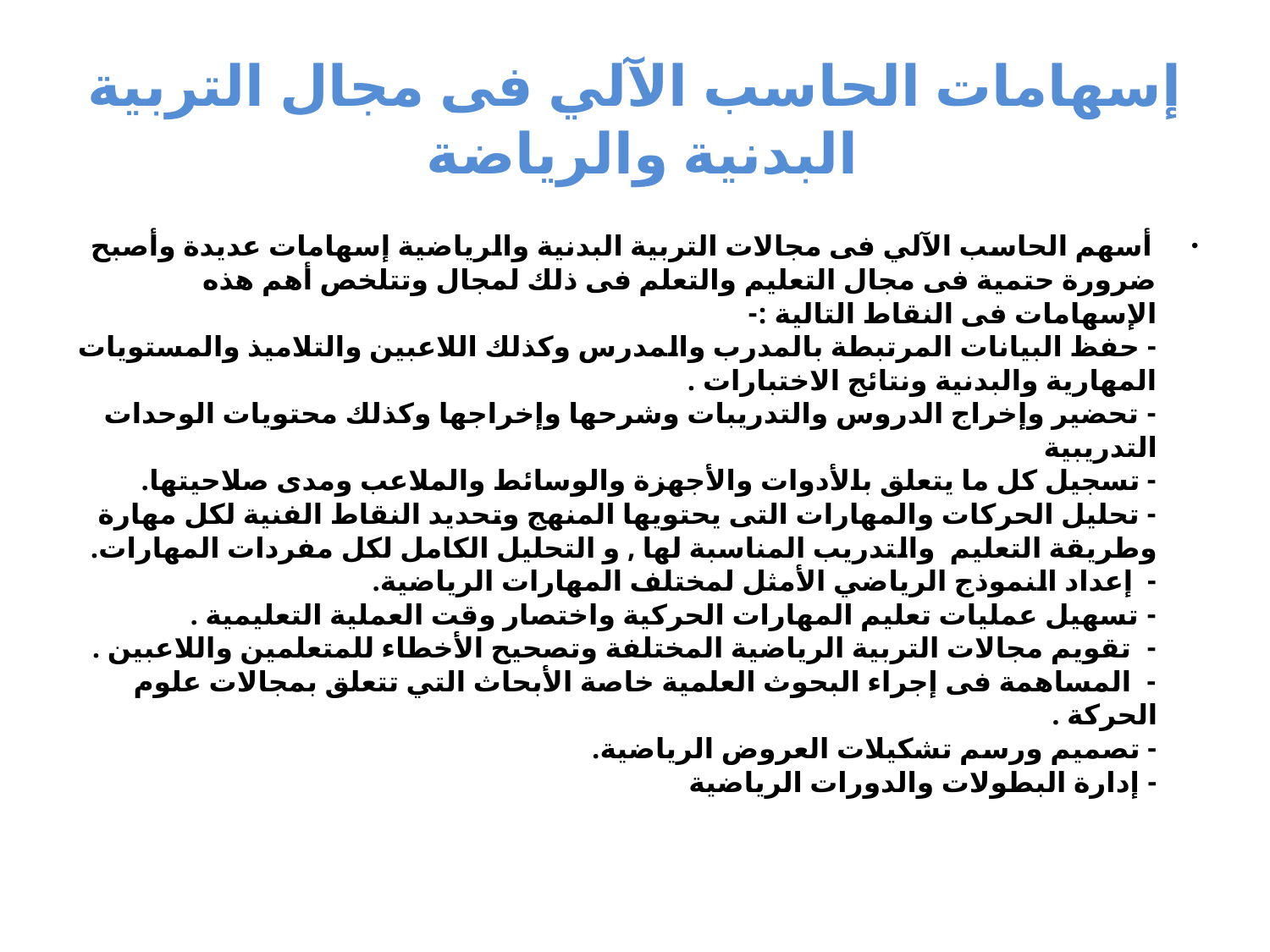

# إسهامات الحاسب الآلي فى مجال التربية البدنية والرياضة
 أسهم الحاسب الآلي فى مجالات التربية البدنية والرياضية إسهامات عديدة وأصبح ضرورة حتمية فى مجال التعليم والتعلم فى ذلك لمجال وتتلخص أهم هذه الإسهامات فى النقاط التالية :-
- حفظ البيانات المرتبطة بالمدرب والمدرس وكذلك اللاعبين والتلاميذ والمستويات المهارية والبدنية ونتائج الاختبارات .
- تحضير وإخراج الدروس والتدريبات وشرحها وإخراجها وكذلك محتويات الوحدات التدريبية
- تسجيل كل ما يتعلق بالأدوات والأجهزة والوسائط والملاعب ومدى صلاحيتها. 
- تحليل الحركات والمهارات التى يحتويها المنهج وتحديد النقاط الفنية لكل مهارة وطريقة التعليم  والتدريب المناسبة لها , و التحليل الكامل لكل مفردات المهارات.
-  إعداد النموذج الرياضي الأمثل لمختلف المهارات الرياضية.
- تسهيل عمليات تعليم المهارات الحركية واختصار وقت العملية التعليمية .
-  تقويم مجالات التربية الرياضية المختلفة وتصحيح الأخطاء للمتعلمين واللاعبين .
-  المساهمة فى إجراء البحوث العلمية خاصة الأبحاث التي تتعلق بمجالات علوم الحركة .
- تصميم ورسم تشكيلات العروض الرياضية. 
- إدارة البطولات والدورات الرياضية